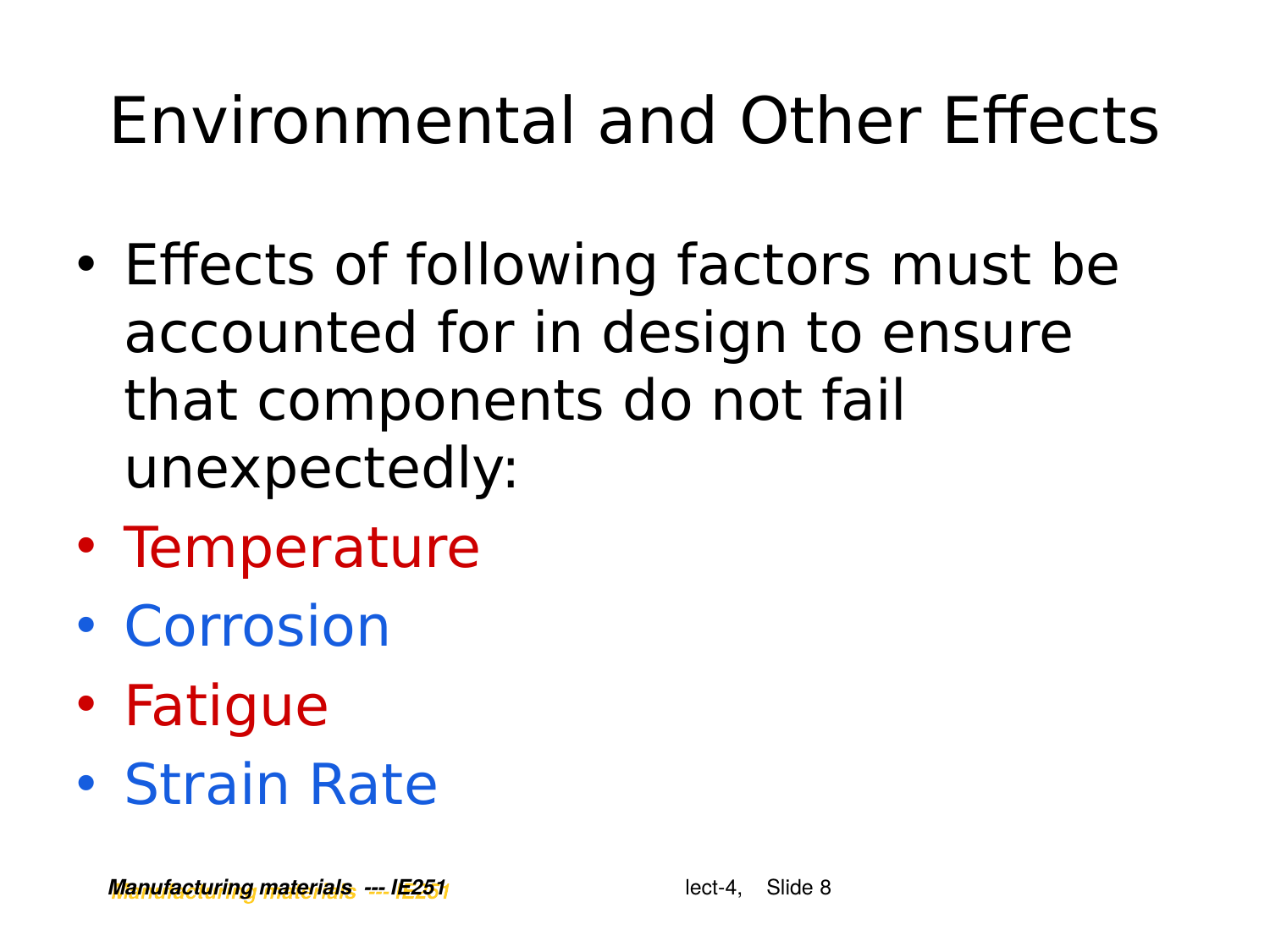

# Environmental and Other Effects
Effects of following factors must be accounted for in design to ensure that components do not fail unexpectedly:
Temperature
Corrosion
Fatigue
Strain Rate